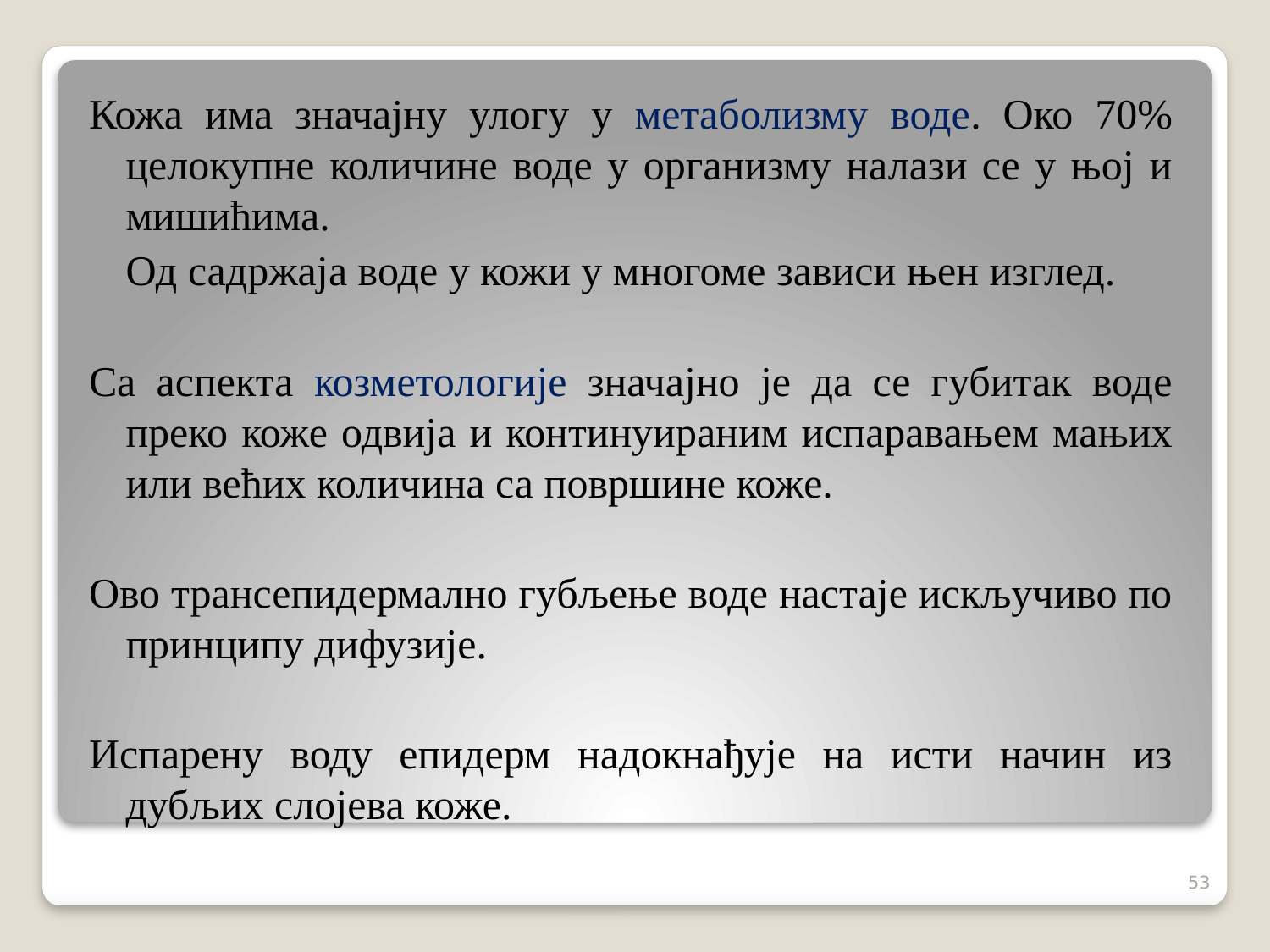

Кожа има значајну улогу у метаболизму воде. Око 70% целокупне количине воде у организму налази се у њој и мишићима.
	Од садржаја воде у кожи у многоме зависи њен изглед.

Са аспекта козметологије значајно је да се губитак воде преко коже одвија и континуираним испаравањем мањих или већих количина са површине коже.

Ово трансепидермално губљење воде настаје искључиво по принципу дифузије.

Испарену воду епидерм надокнађује на исти начин из дубљих слојева коже.

53